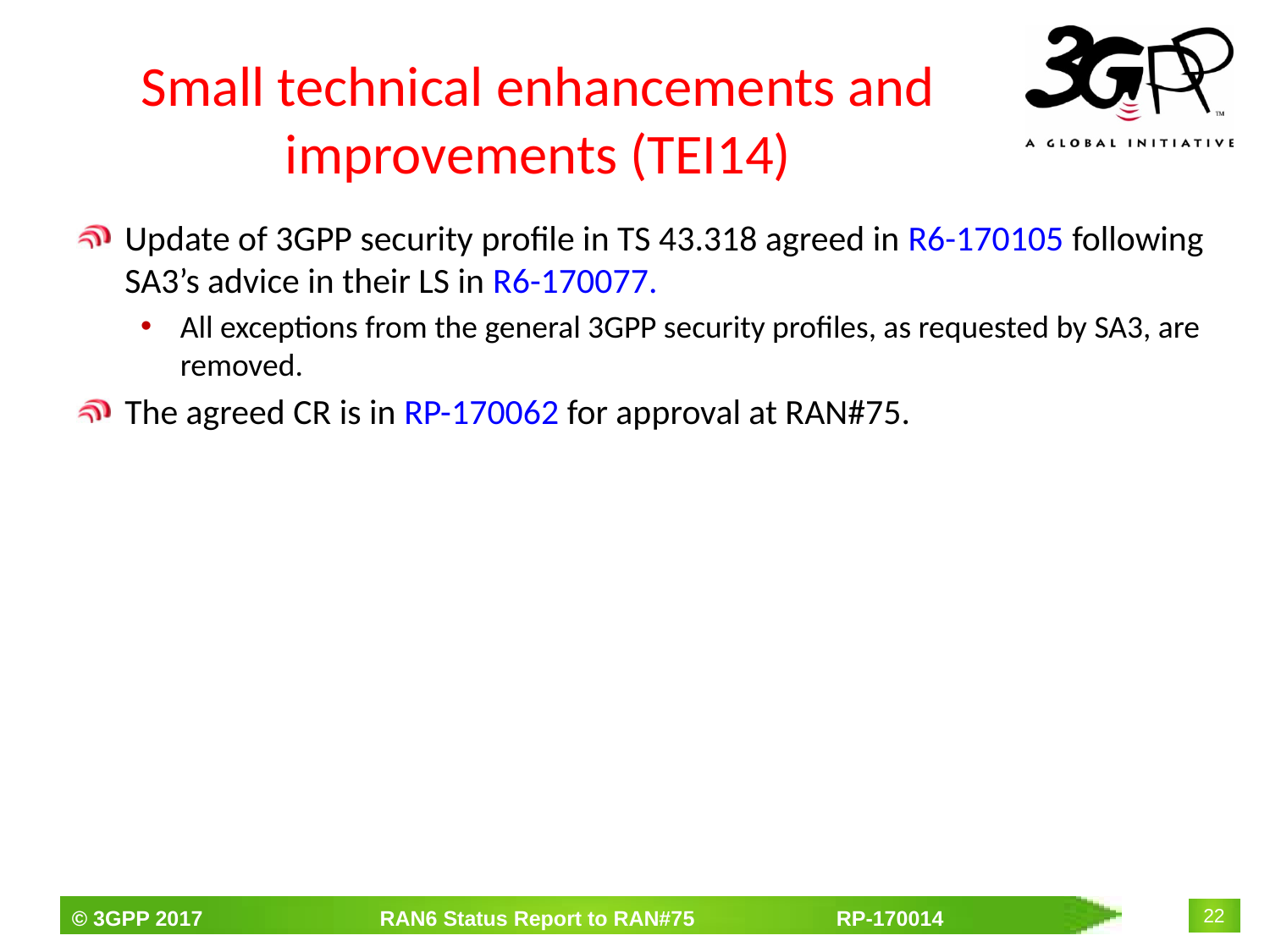

# Small technical enhancements and improvements (TEI14)
Update of 3GPP security profile in TS 43.318 agreed in R6-170105 following SA3’s advice in their LS in R6-170077.
All exceptions from the general 3GPP security profiles, as requested by SA3, are removed.
The agreed CR is in RP-170062 for approval at RAN#75.